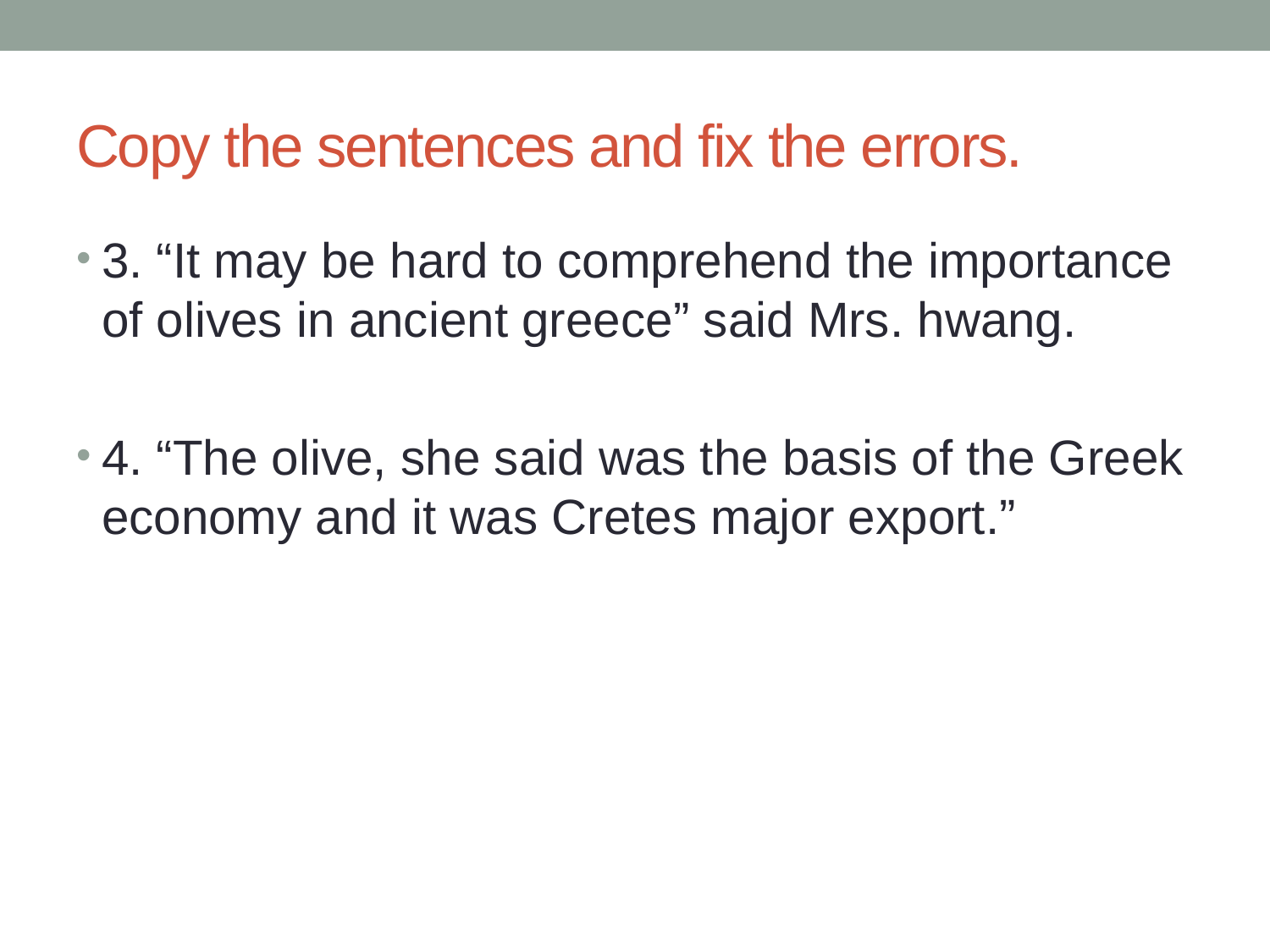

# Copy the sentences and fix the errors.
3. “It may be hard to comprehend the importance of olives in ancient greece” said Mrs. hwang.

4. “The olive, she said was the basis of the Greek economy and it was Cretes major export.”